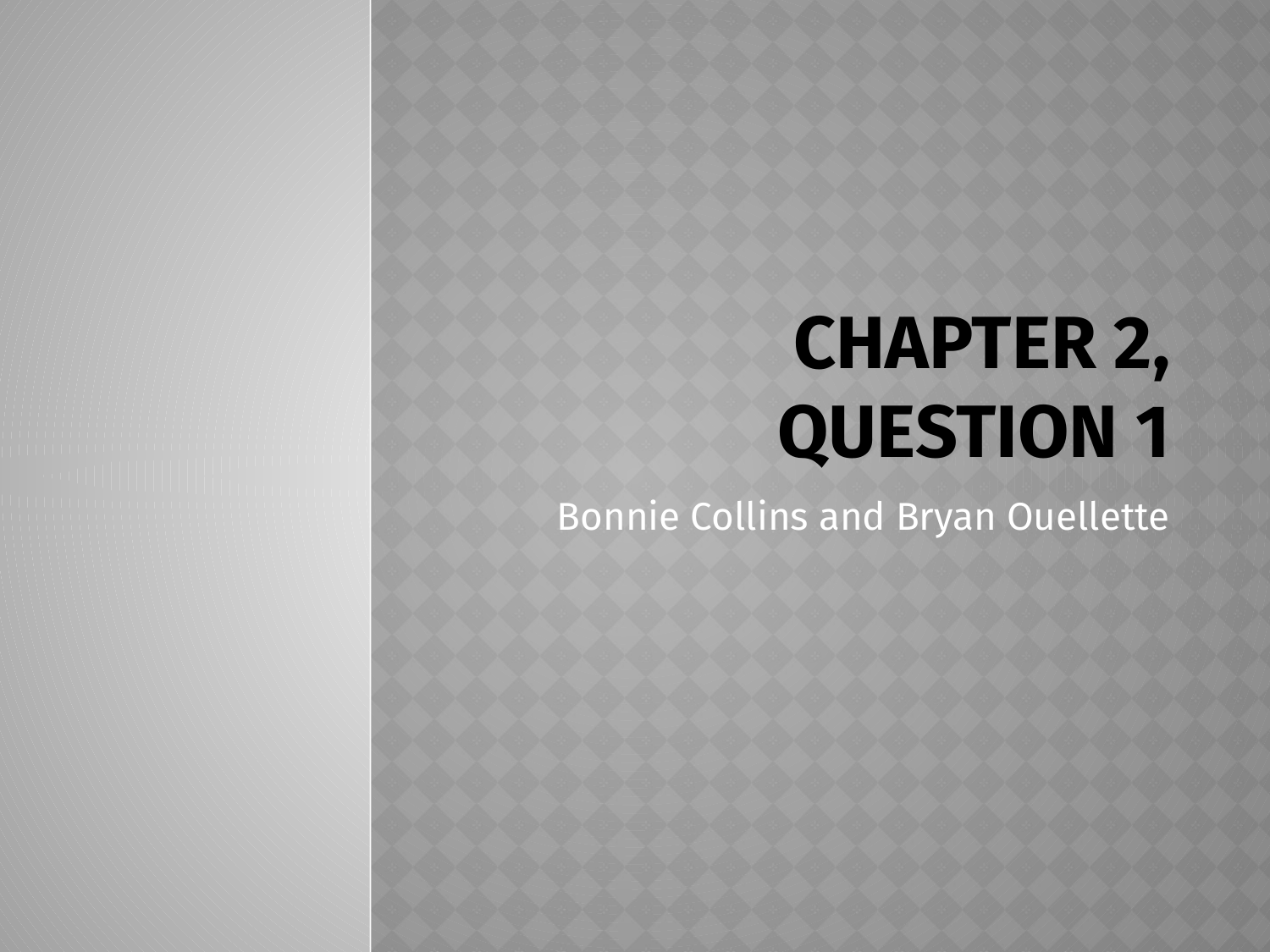

# Chapter 2, Question 1
Bonnie Collins and Bryan Ouellette